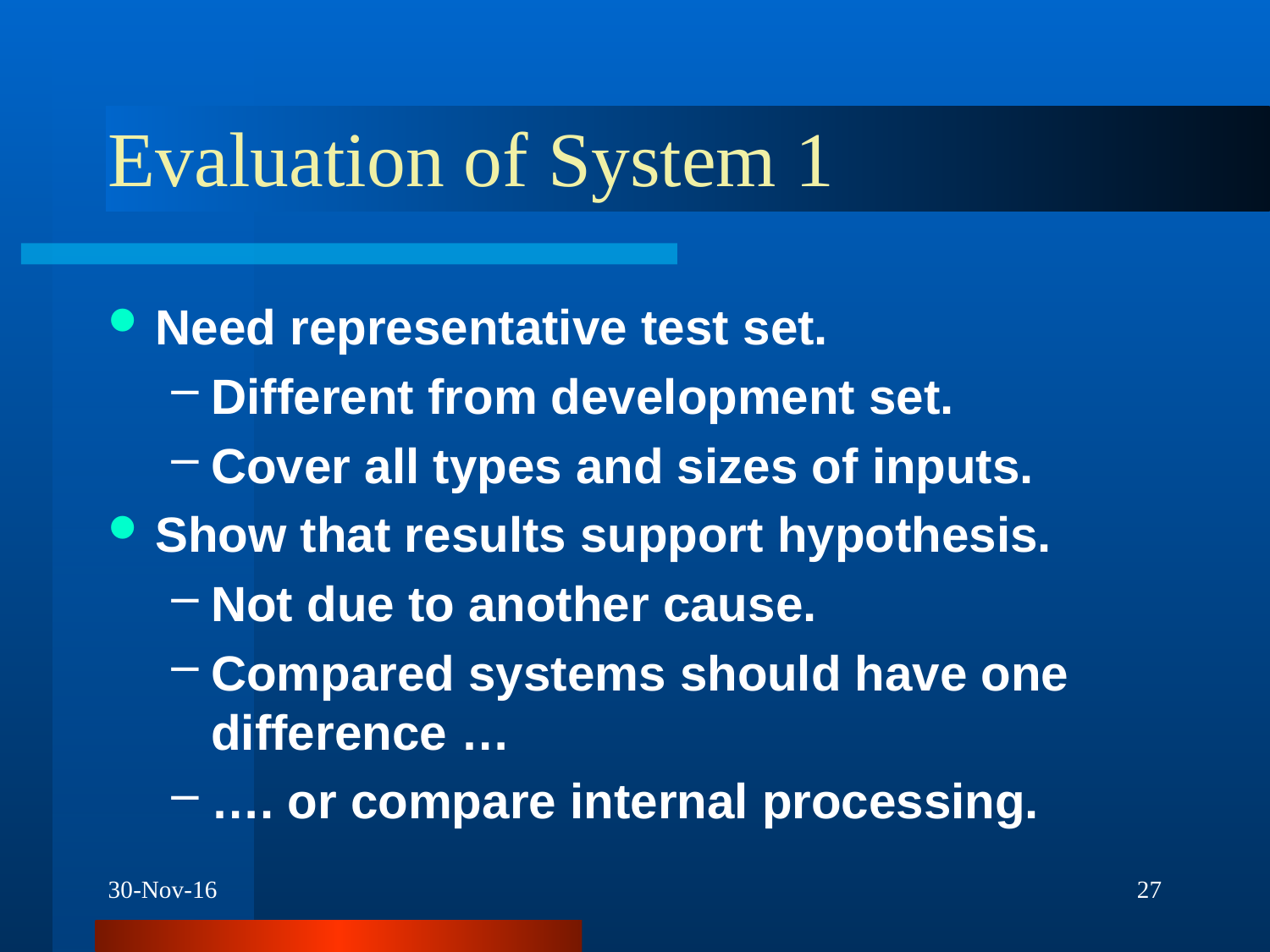

# Evaluation of System 1
Need representative test set.
Different from development set.
Cover all types and sizes of inputs.
Show that results support hypothesis.
Not due to another cause.
Compared systems should have one difference …
…. or compare internal processing.

30-Nov-16
27